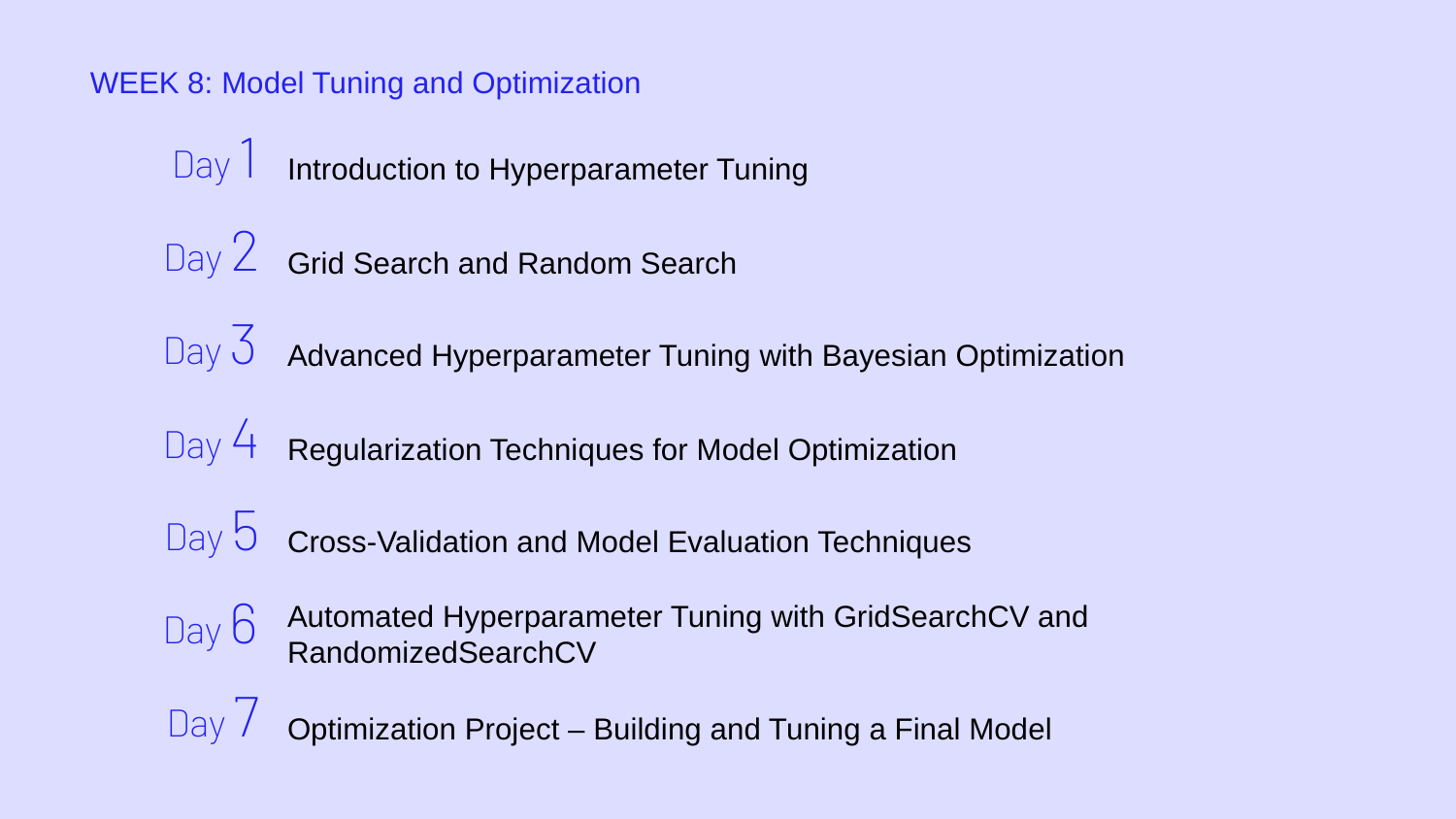

WEEK 8: Model Tuning and Optimization
Day 1
Introduction to Hyperparameter Tuning
Day 2
Grid Search and Random Search
Day 3
Advanced Hyperparameter Tuning with Bayesian Optimization
Day 4
Regularization Techniques for Model Optimization
Day 5
Cross-Validation and Model Evaluation Techniques
Automated Hyperparameter Tuning with GridSearchCV and RandomizedSearchCV
Day 6
Day 7
Optimization Project – Building and Tuning a Final Model